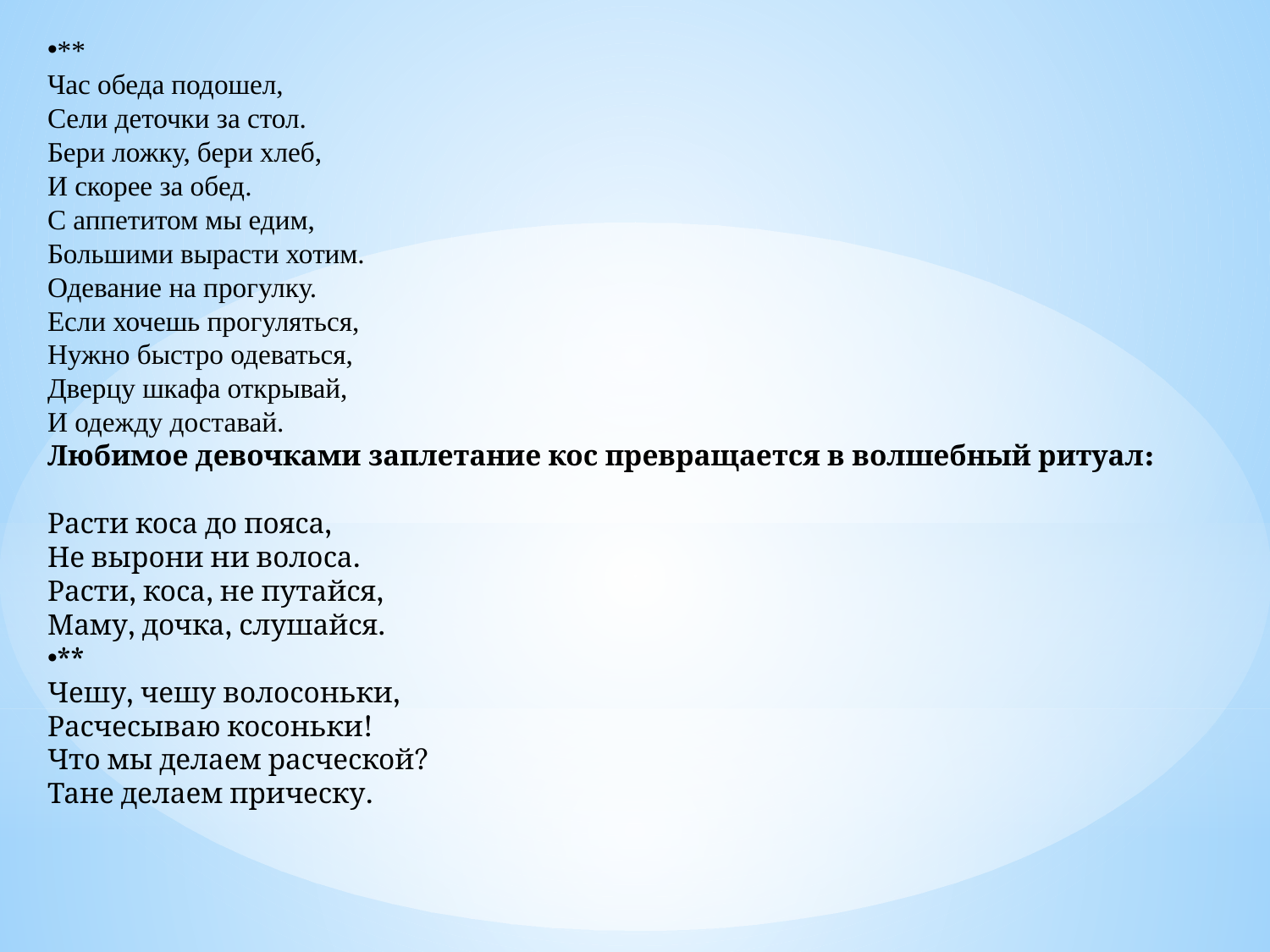

**
Час обеда подошел,
Сели деточки за стол.
Бери ложку, бери хлеб,
И скорее за обед.
С аппетитом мы едим,
Большими вырасти хотим.
Одевание на прогулку.
Если хочешь прогуляться,
Нужно быстро одеваться,
Дверцу шкафа открывай,
И одежду доставай.
Любимое девочками заплетание кос превращается в волшебный ритуал:

Расти коса до пояса,
Не вырони ни волоса.
Расти, коса, не путайся,
Маму, дочка, слушайся.
**
Чешу, чешу волосоньки,
Расчесываю косоньки!
Что мы делаем расческой?
Тане делаем прическу.